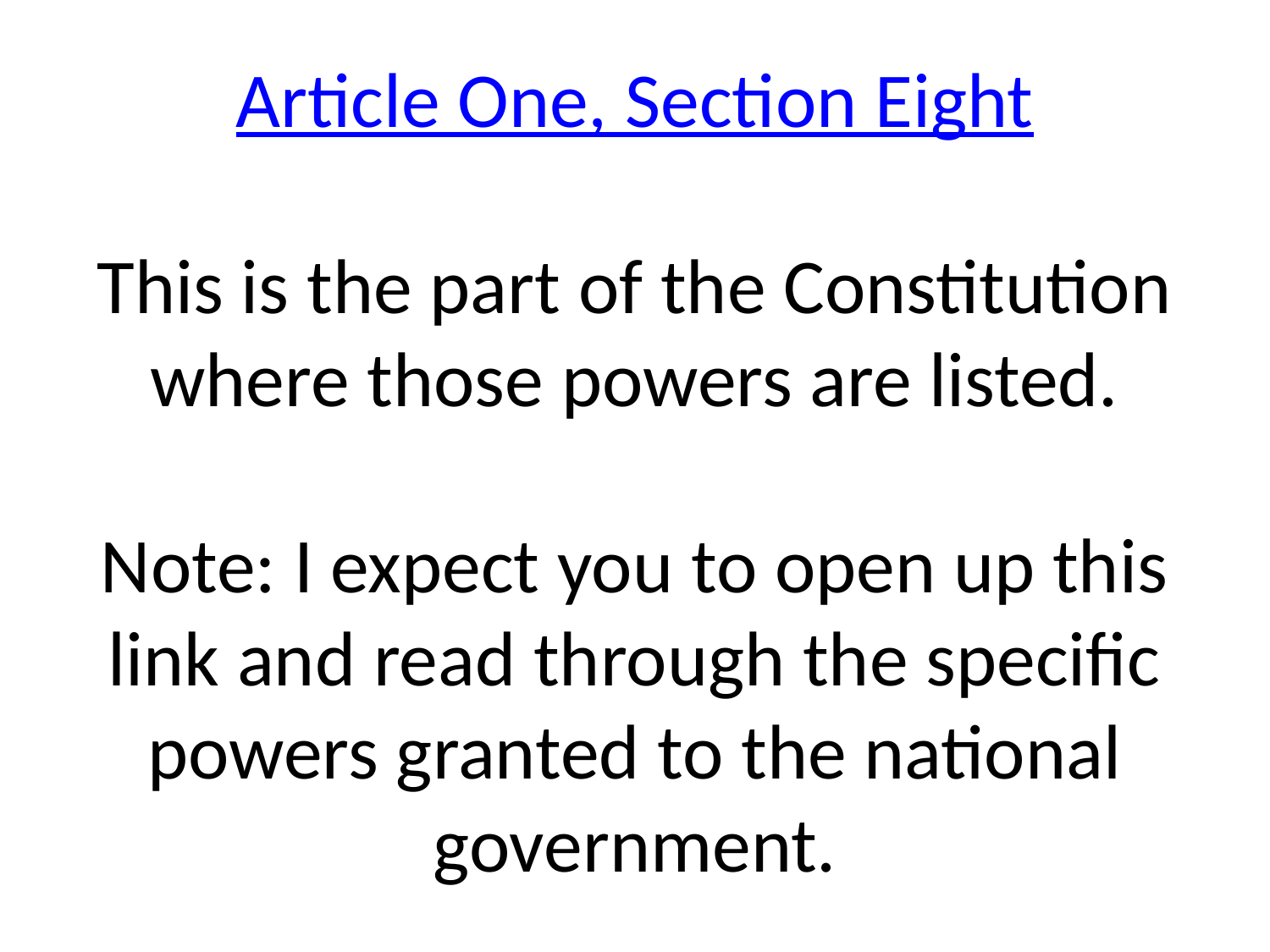

# Article One, Section Eight This is the part of the Constitution where those powers are listed. Note: I expect you to open up this link and read through the specific powers granted to the national government.